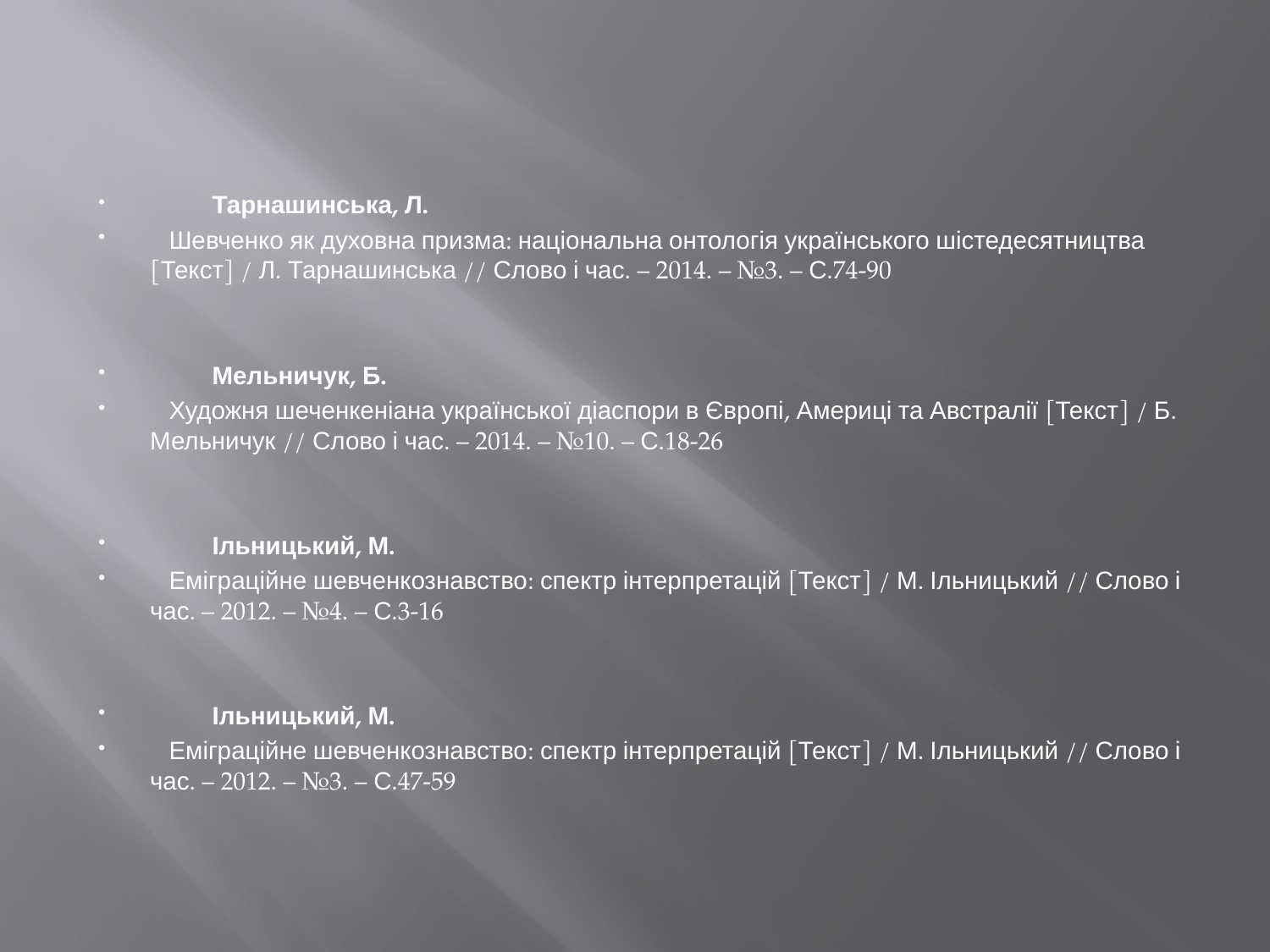

Тарнашинська, Л.
   Шевченко як духовна призма: національна онтологія українського шістедесятництва [Текст] / Л. Тарнашинська // Слово і час. – 2014. – №3. – С.74-90

	Мельничук, Б.
   Художня шеченкеніана української діаспори в Європі, Америці та Австралії [Текст] / Б. Мельничук // Слово і час. – 2014. – №10. – С.18-26

	Ільницький, М.
   Еміграційне шевченкознавство: спектр інтерпретацій [Текст] / М. Ільницький // Слово і час. – 2012. – №4. – С.3-16

	Ільницький, М.
   Еміграційне шевченкознавство: спектр інтерпретацій [Текст] / М. Ільницький // Слово і час. – 2012. – №3. – С.47-59